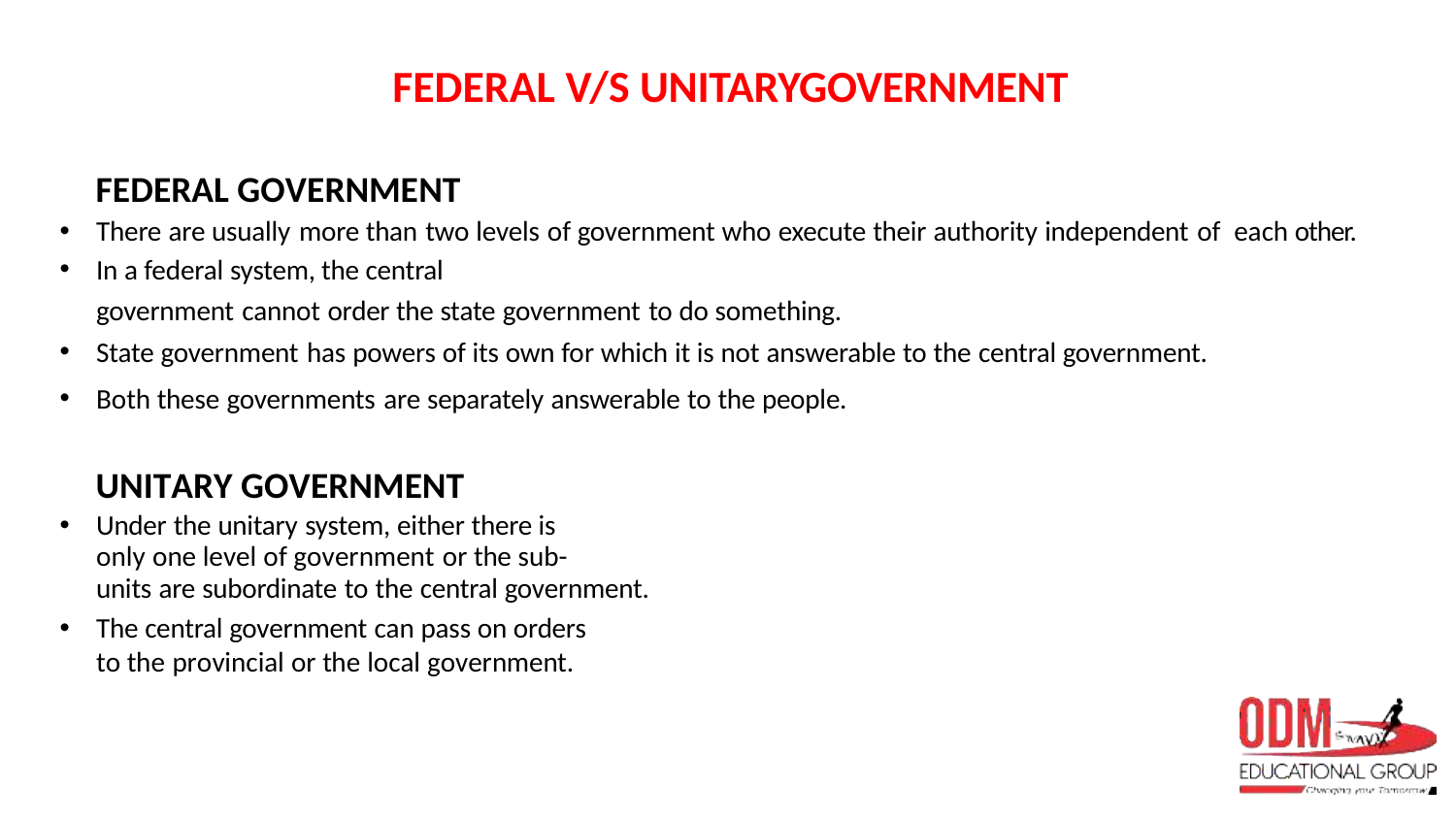

# FEDERAL V/S UNITARYGOVERNMENT
FEDERAL GOVERNMENT
There are usually more than two levels of government who execute their authority independent of each other.
In a federal system, the central
government cannot order the state government to do something.
State government has powers of its own for which it is not answerable to the central government.
Both these governments are separately answerable to the people.

UNITARY GOVERNMENT
Under the unitary system, either there is
only one level of government or the sub-
units are subordinate to the central government.
The central government can pass on orders
to the provincial or the local government.